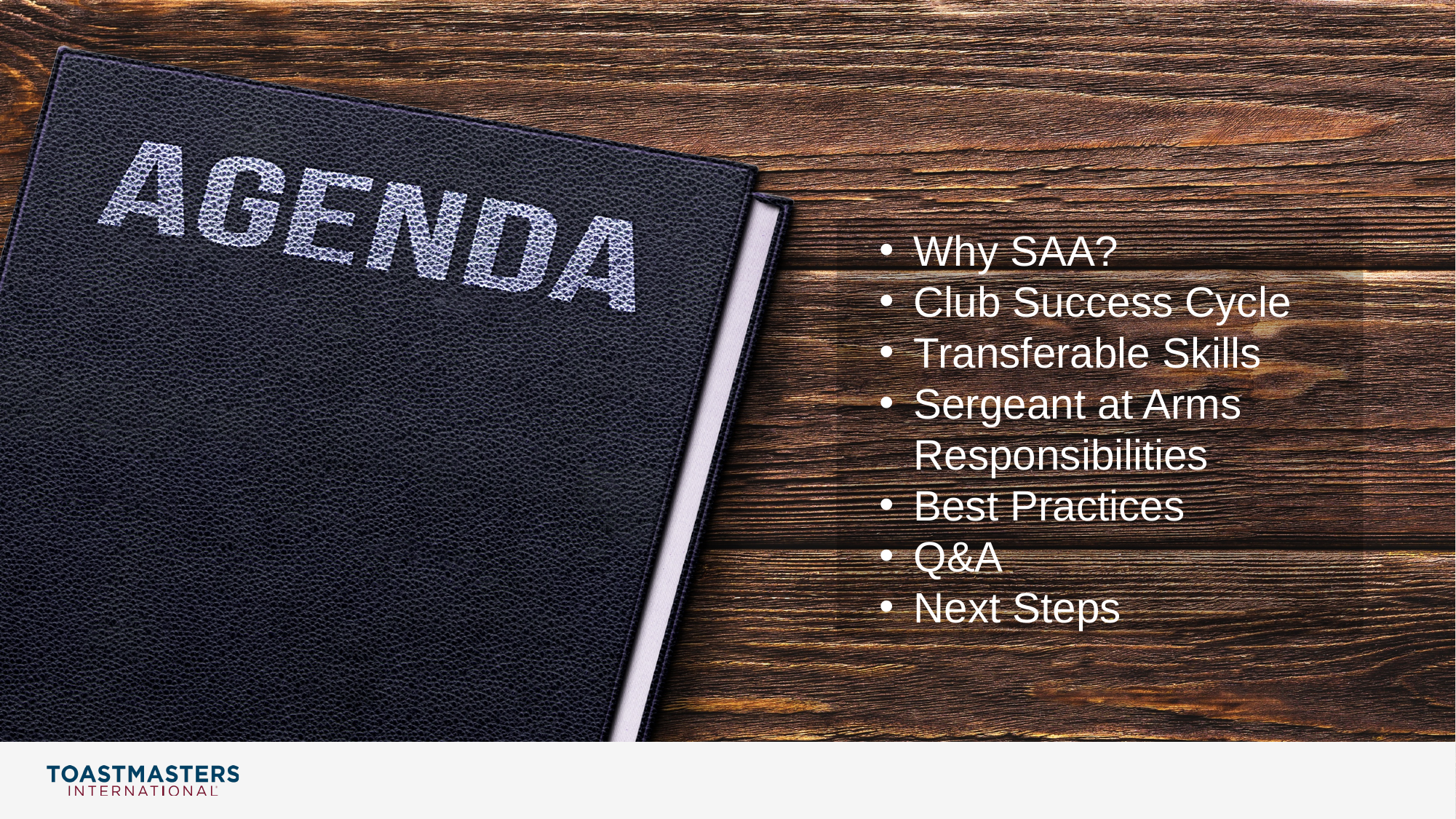

Why SAA?
Club Success Cycle
Transferable Skills
Sergeant at Arms Responsibilities
Best Practices
Q&A
Next Steps